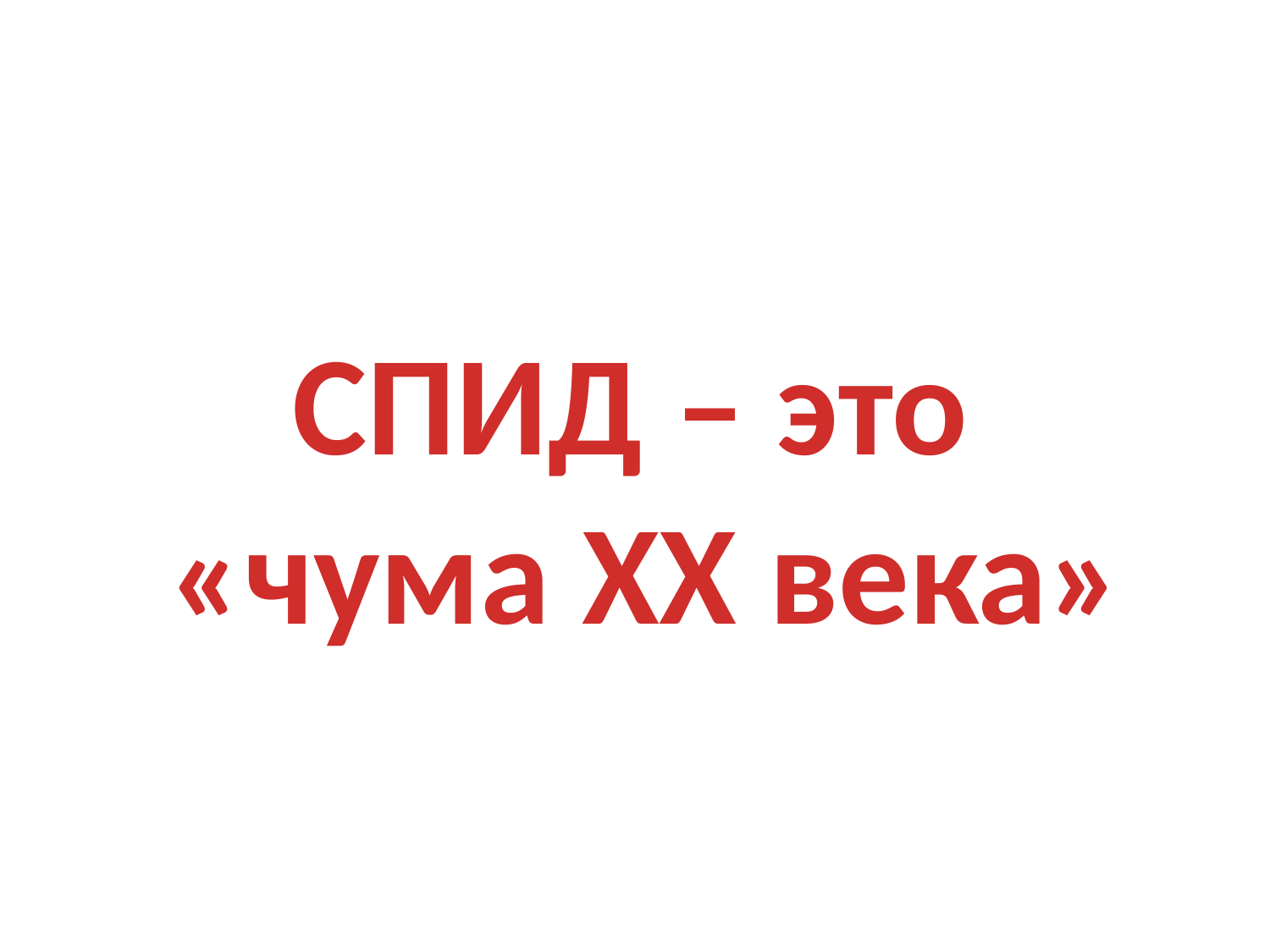

#

СПИД – это
 «чума ХХ века»